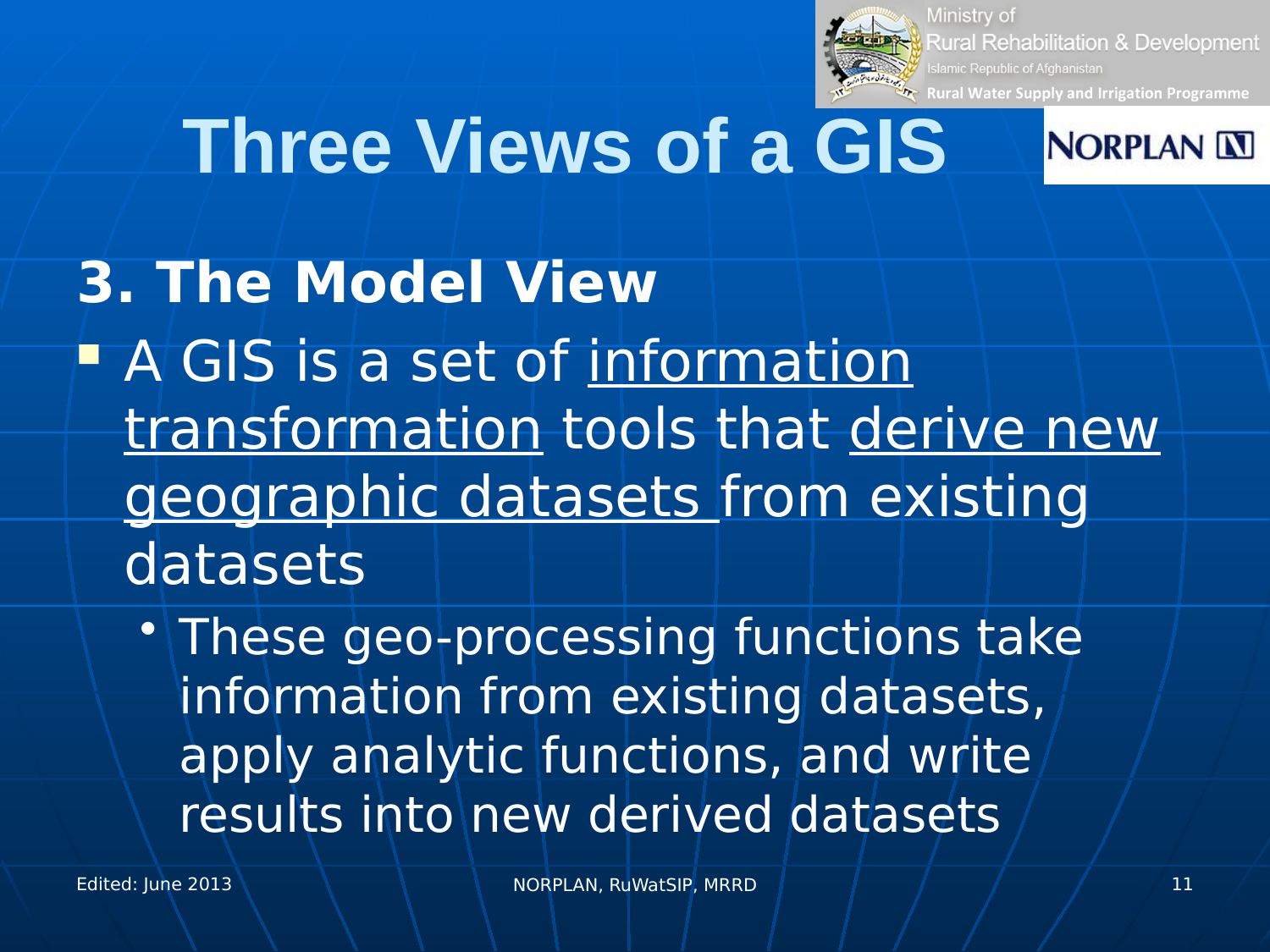

# Three Views of a GIS
3. The Model View
A GIS is a set of information transformation tools that derive new geographic datasets from existing datasets
These geo-processing functions take information from existing datasets, apply analytic functions, and write results into new derived datasets
Edited: June 2013
11
NORPLAN, RuWatSIP, MRRD